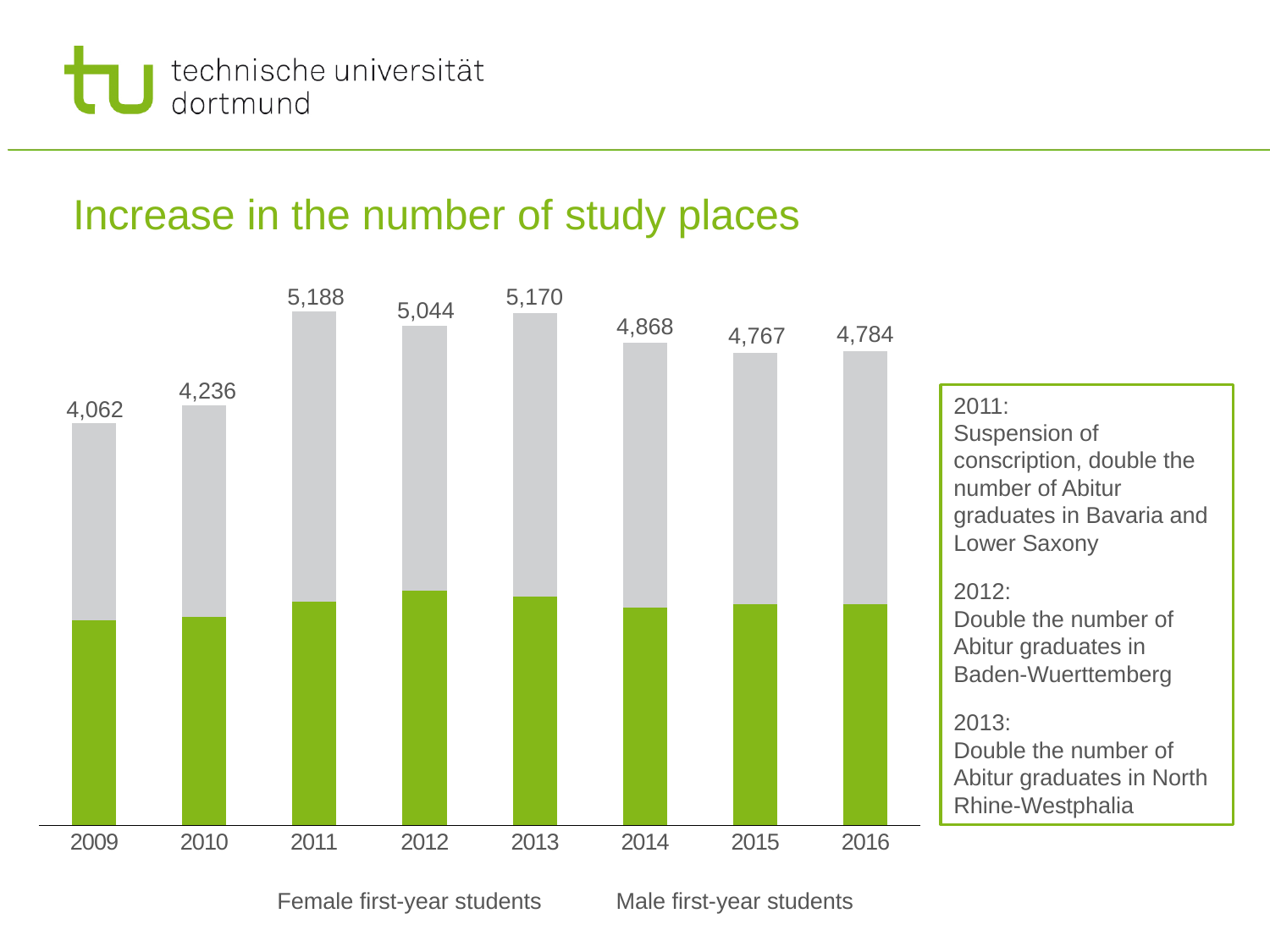

### Chart

| Category | Studienanfängerinnen | Studienanfänger |
|---|---|---|
| 2009 | 2066.0 | 1996.0 |
| 2010 | 2102.0 | 2134.0 |
| 2011 | 2256.0 | 2932.0 |
| 2012 | 2370.0 | 2674.0 |
| 2013 | 2308.0 | 2862.0 |
| 2014 | 2200.0 | 2668.0 |
| 2015 | 2234.0 | 2533.0 |
| 2016 | 2231.0 | 2553.0 |
# Increase in the number of study places
5,188
5,170
5,044
4,868
4,784
4,767
4,236

2011:
Suspension of conscription, double the number of Abitur graduates in Bavaria and Lower Saxony
2012:
Double the number of Abitur graduates in Baden-Wuerttemberg
2013:
Double the number of Abitur graduates in North Rhine-Westphalia

4,062
Female first-year students
Male first-year students